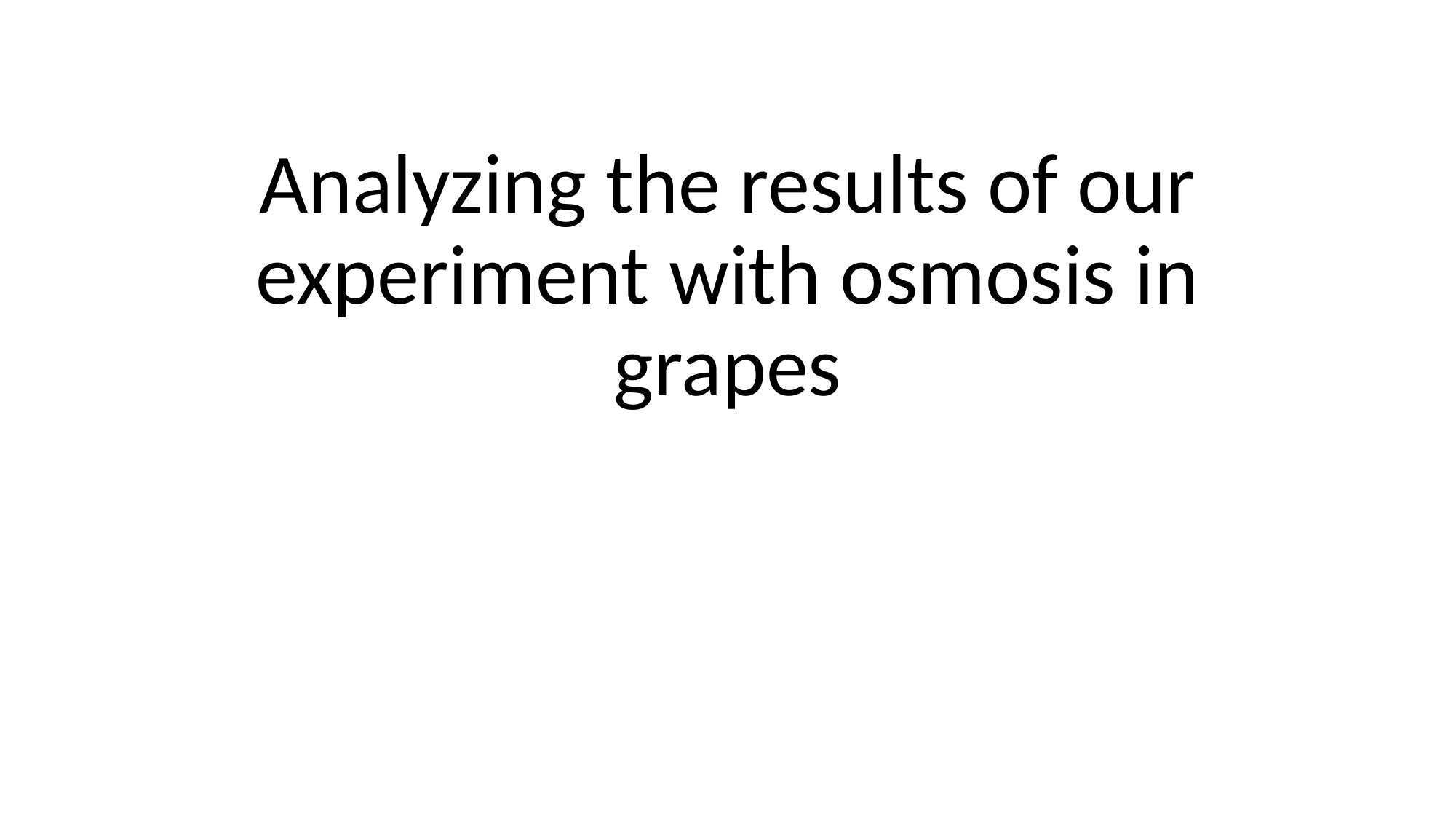

# Analyzing the results of our experiment with osmosis in grapes